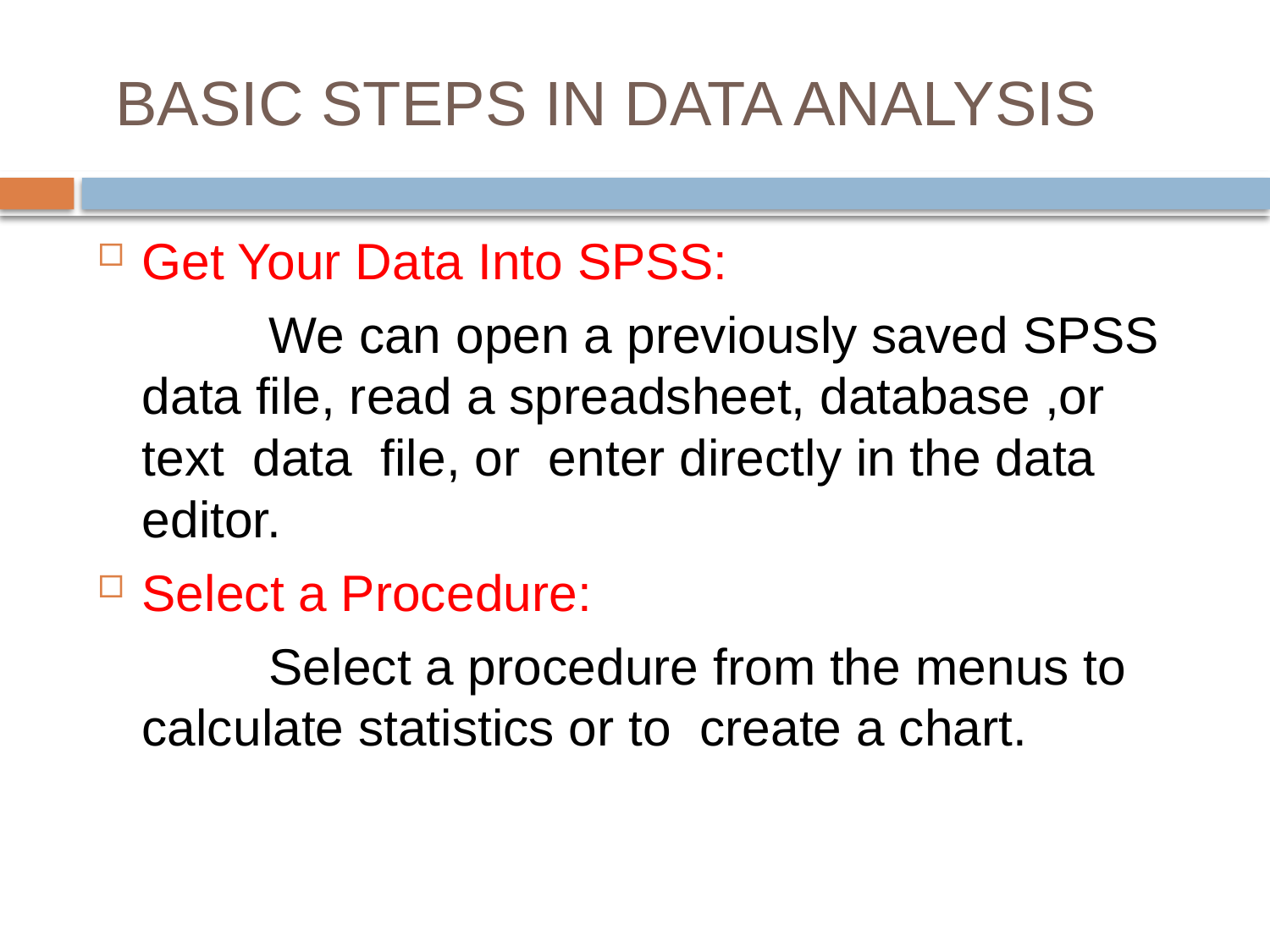

# BASIC STEPS IN DATA ANALYSIS
Get Your Data Into SPSS:
		We can open a previously saved SPSS data file, read a spreadsheet, database ,or  text  data  file, or  enter directly in the data editor.
Select a Procedure:
		Select a procedure from the menus to calculate statistics or to  create a chart.